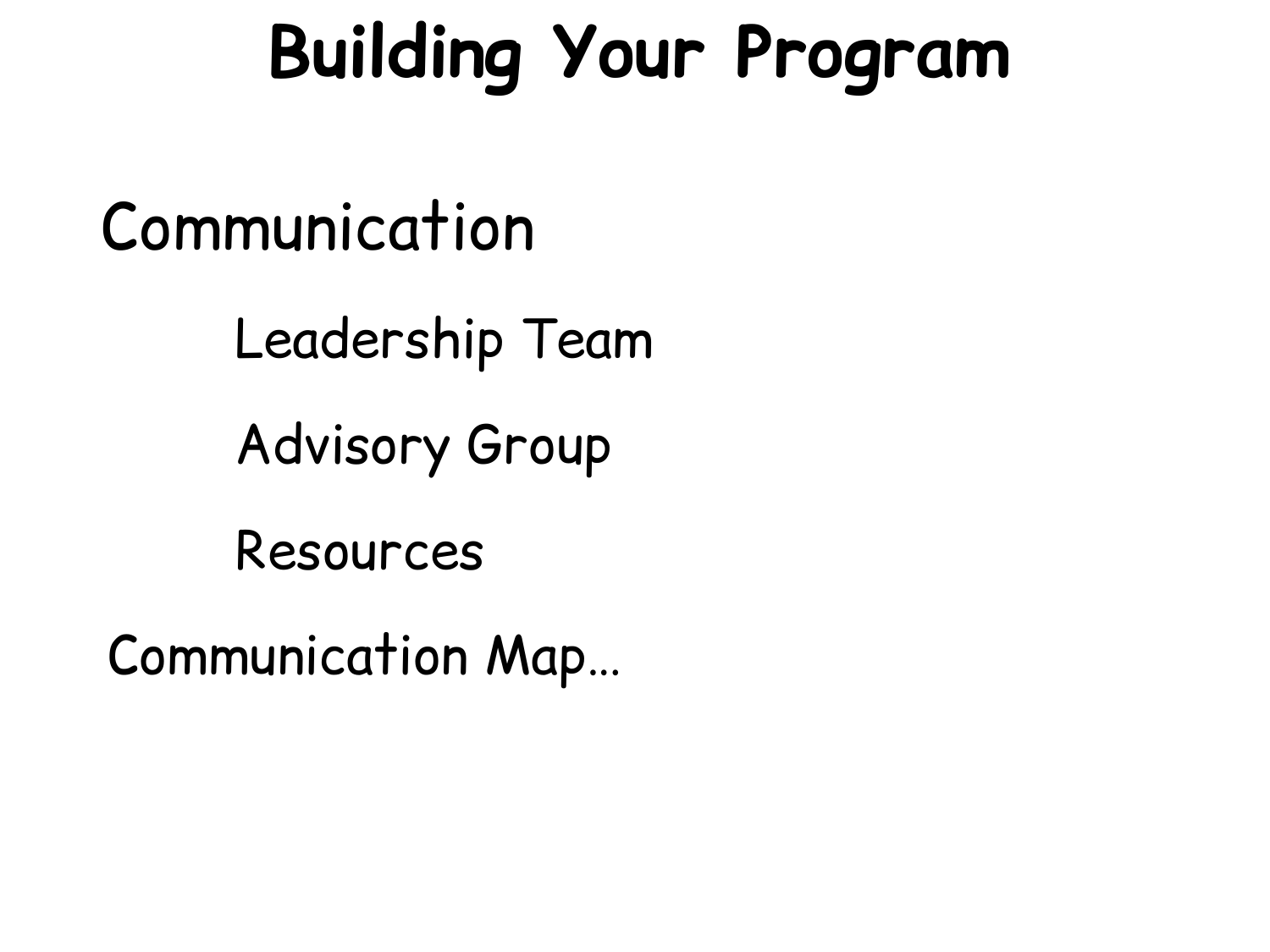

Building Your Program
   Communication
Leadership Team
Advisory Group
Resources
Communication Map…

Activity specifics